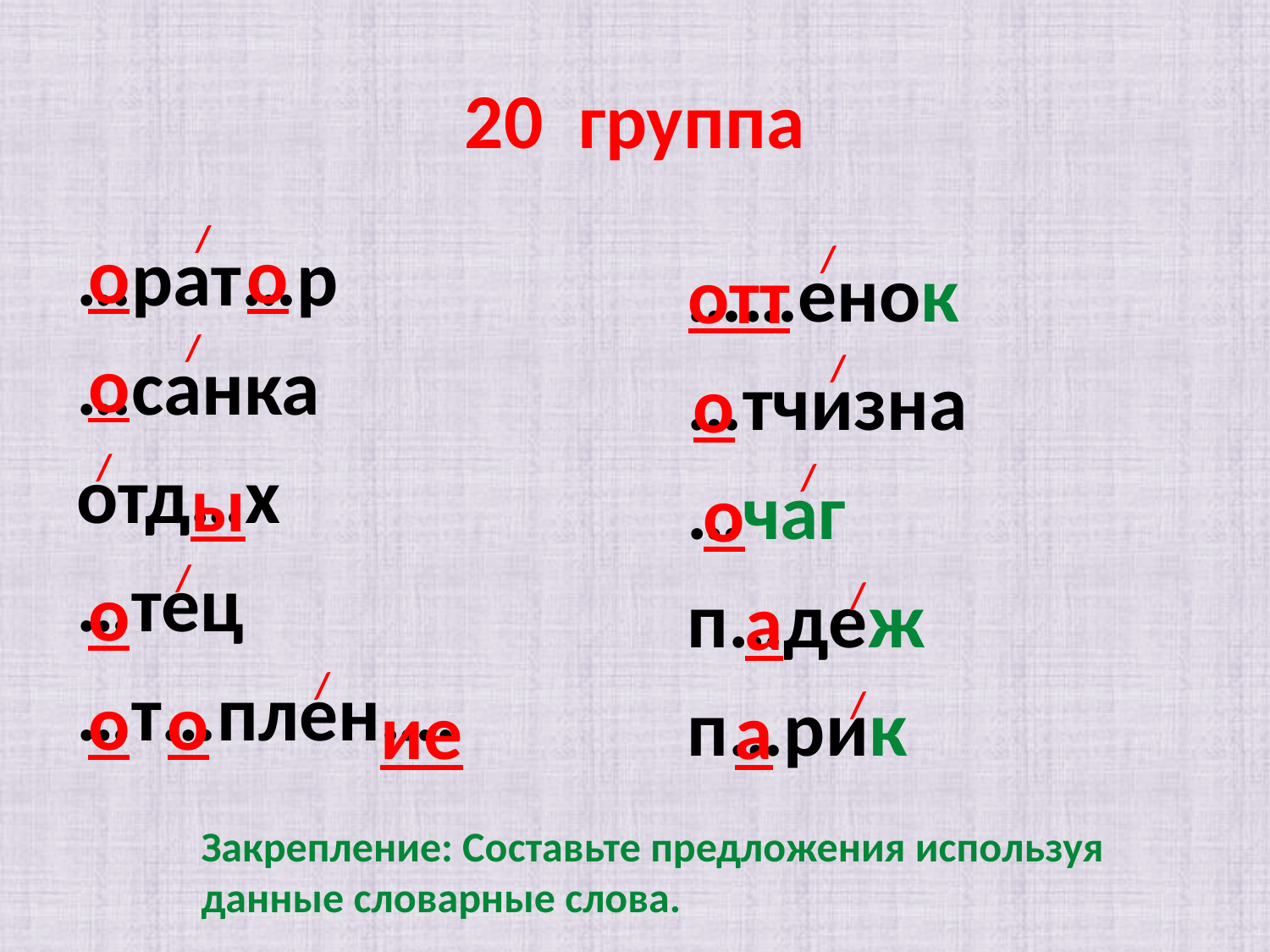

# 20  группа
/
…рат…р
…санка
отд…х
…тец
…т…плен….

о
о
/
……енок
…тчизна
…чаг
п…деж
п…рик

отт
/
о
/
о
/
/
ы
о
/
о
/
а
/
о
о
/
ие
а
Закрепление: Составьте предложения используя  данные словарные слова.